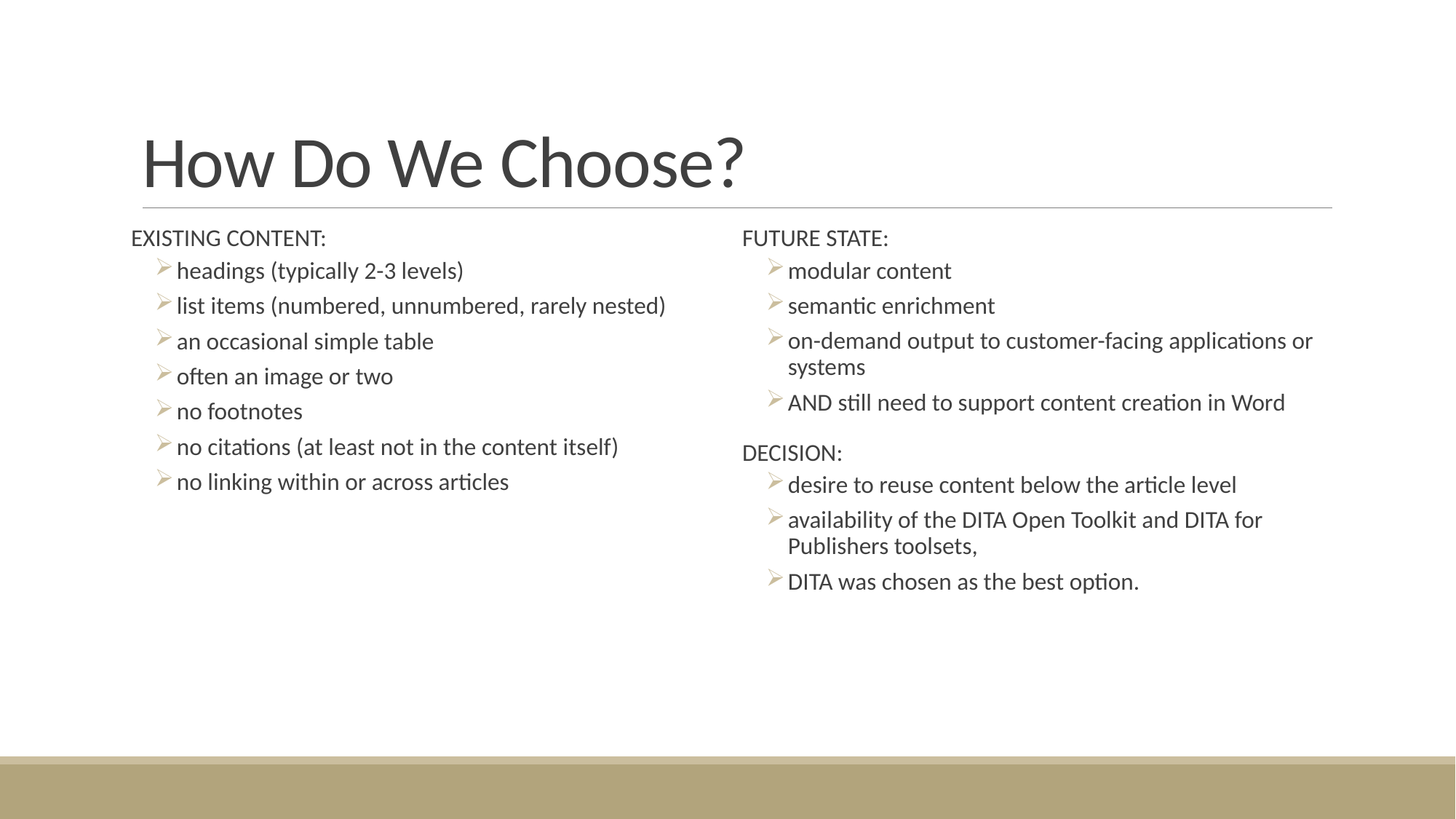

# How Do We Choose?
EXISTING CONTENT:
headings (typically 2-3 levels)
list items (numbered, unnumbered, rarely nested)
an occasional simple table
often an image or two
no footnotes
no citations (at least not in the content itself)
no linking within or across articles
FUTURE STATE:
modular content
semantic enrichment
on-demand output to customer-facing applications or systems
AND still need to support content creation in Word
DECISION:
desire to reuse content below the article level
availability of the DITA Open Toolkit and DITA for Publishers toolsets,
DITA was chosen as the best option.